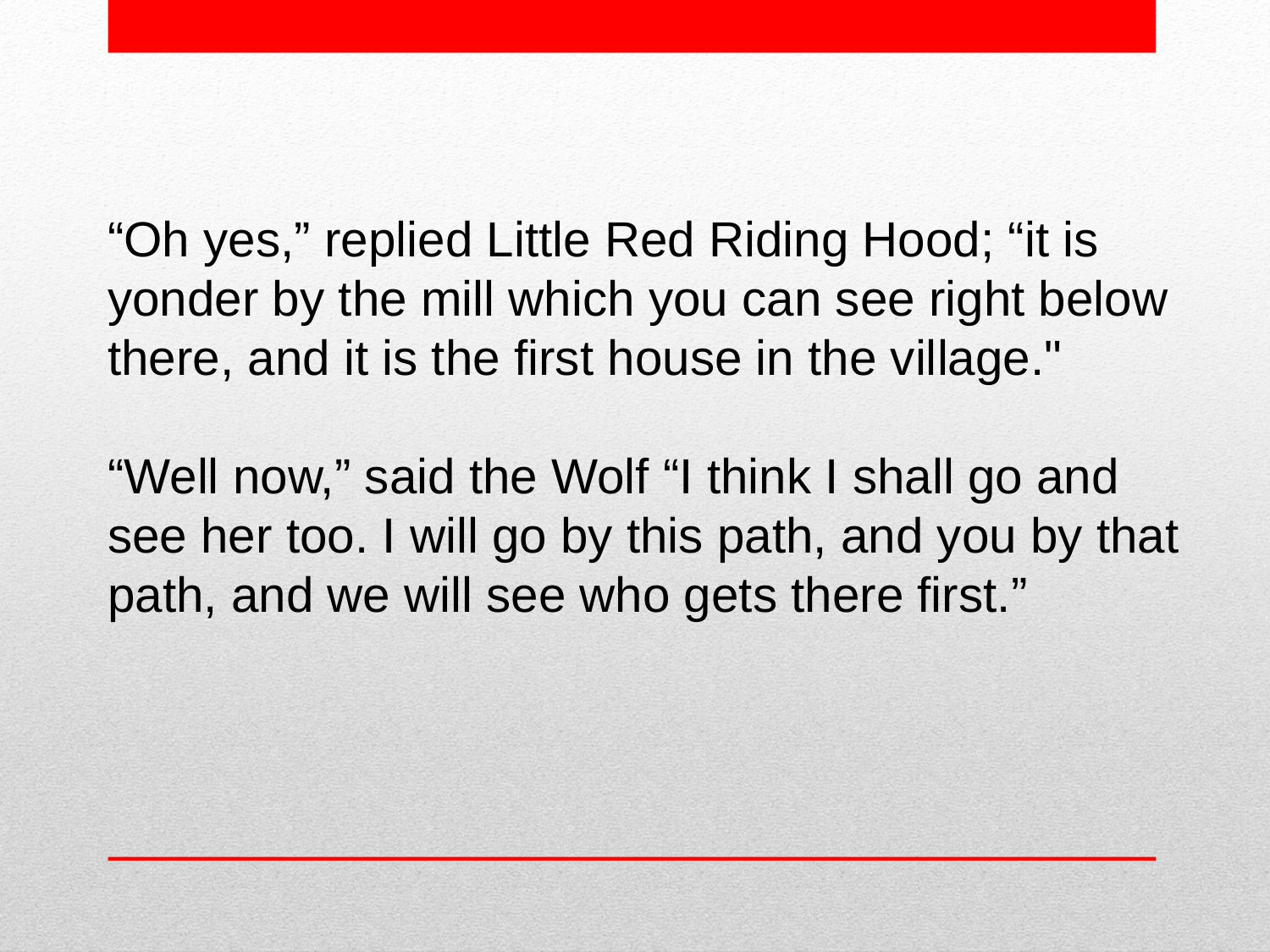

“Oh yes,” replied Little Red Riding Hood; “it is yonder by the mill which you can see right below there, and it is the first house in the village."
“Well now,” said the Wolf “I think I shall go and see her too. I will go by this path, and you by that path, and we will see who gets there first.”